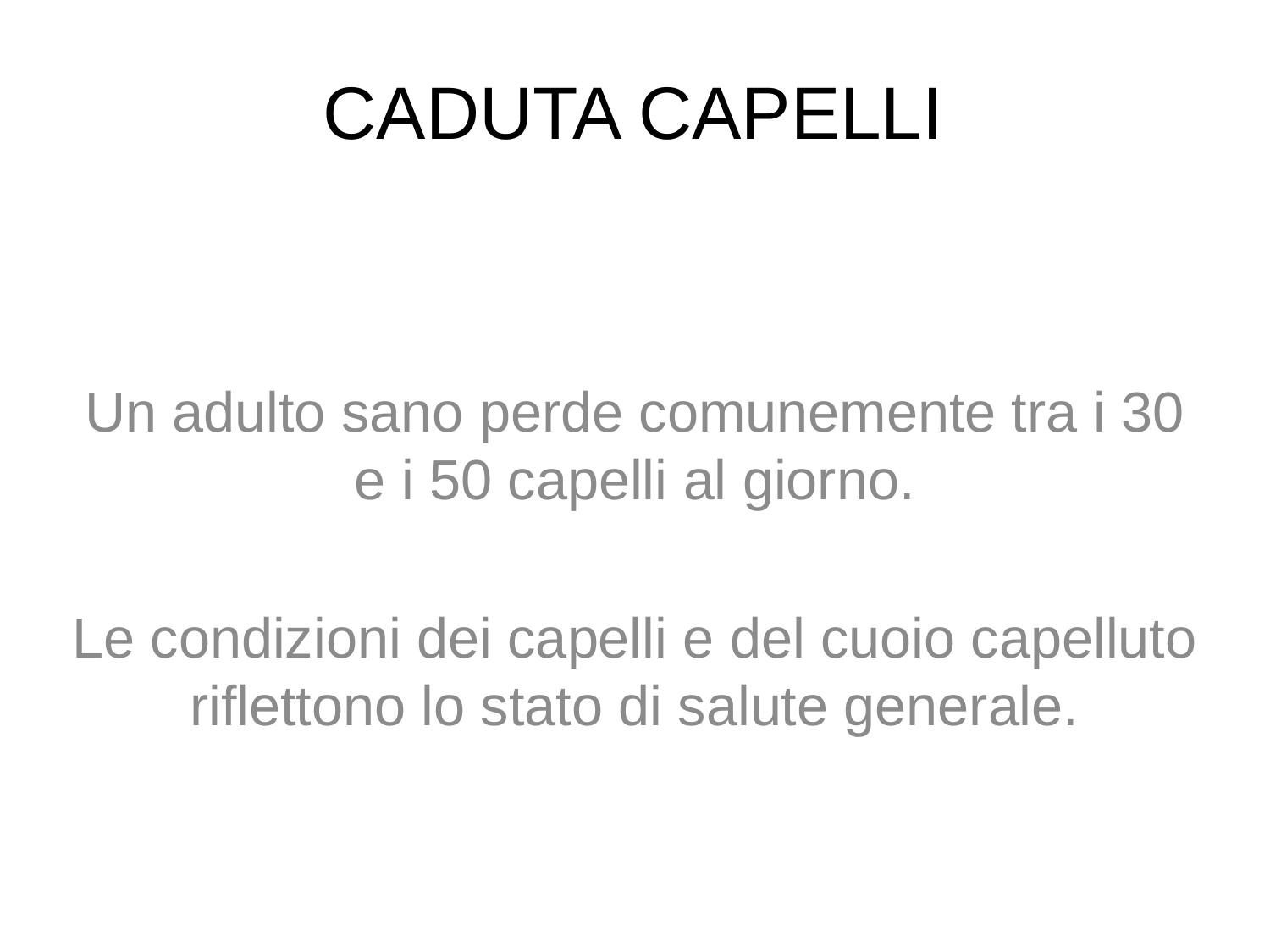

CADUTA CAPELLI
Un adulto sano perde comunemente tra i 30 e i 50 capelli al giorno.

Le condizioni dei capelli e del cuoio capelluto riflettono lo stato di salute generale.